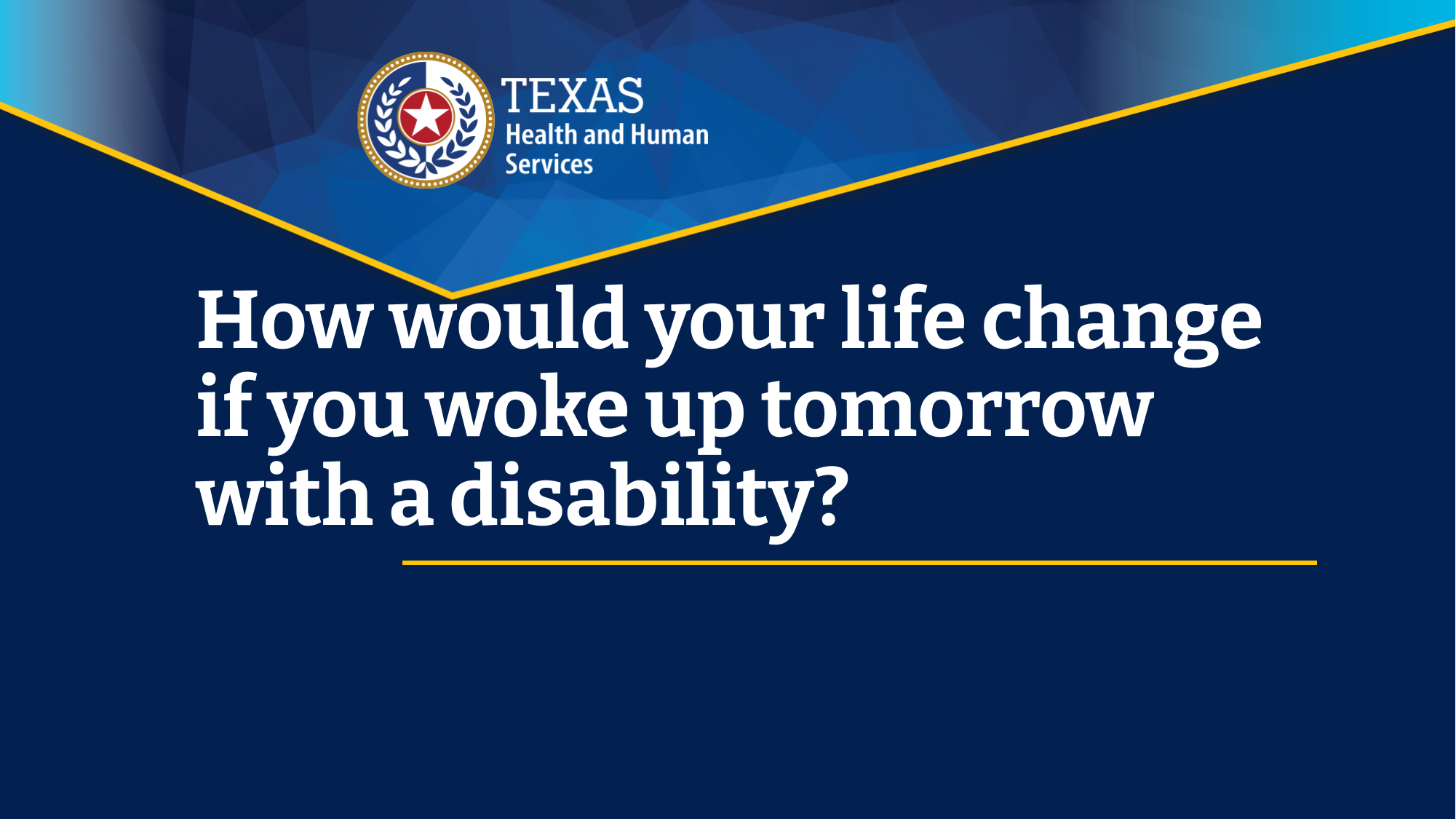

# How would your life change if you woke up tomorrow with a disability?